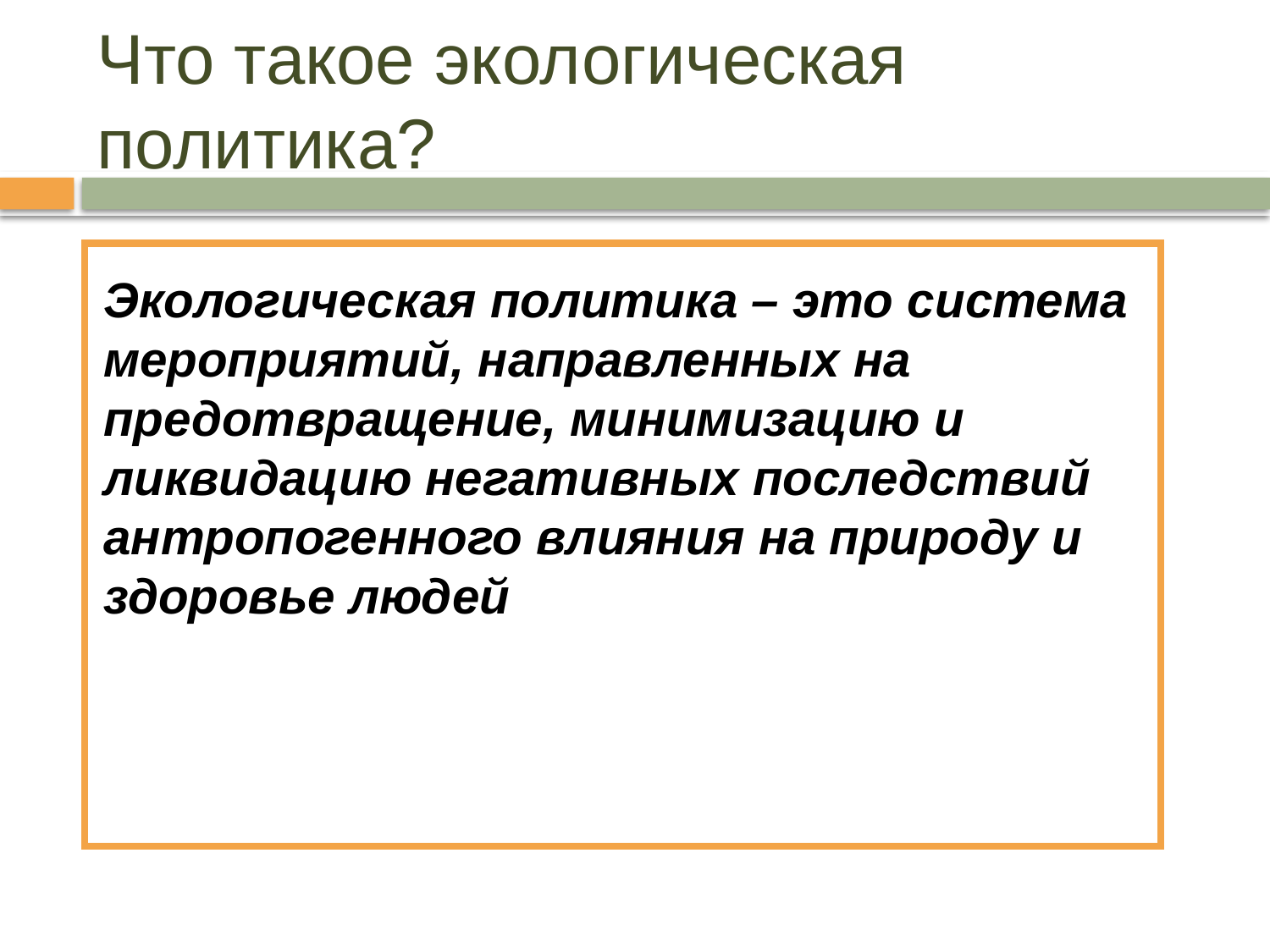

# Что такое экологическая политика?
Экологическая политика – это система мероприятий, направленных на предотвращение, минимизацию и ликвидацию негативных последствий антропогенного влияния на природу и здоровье людей